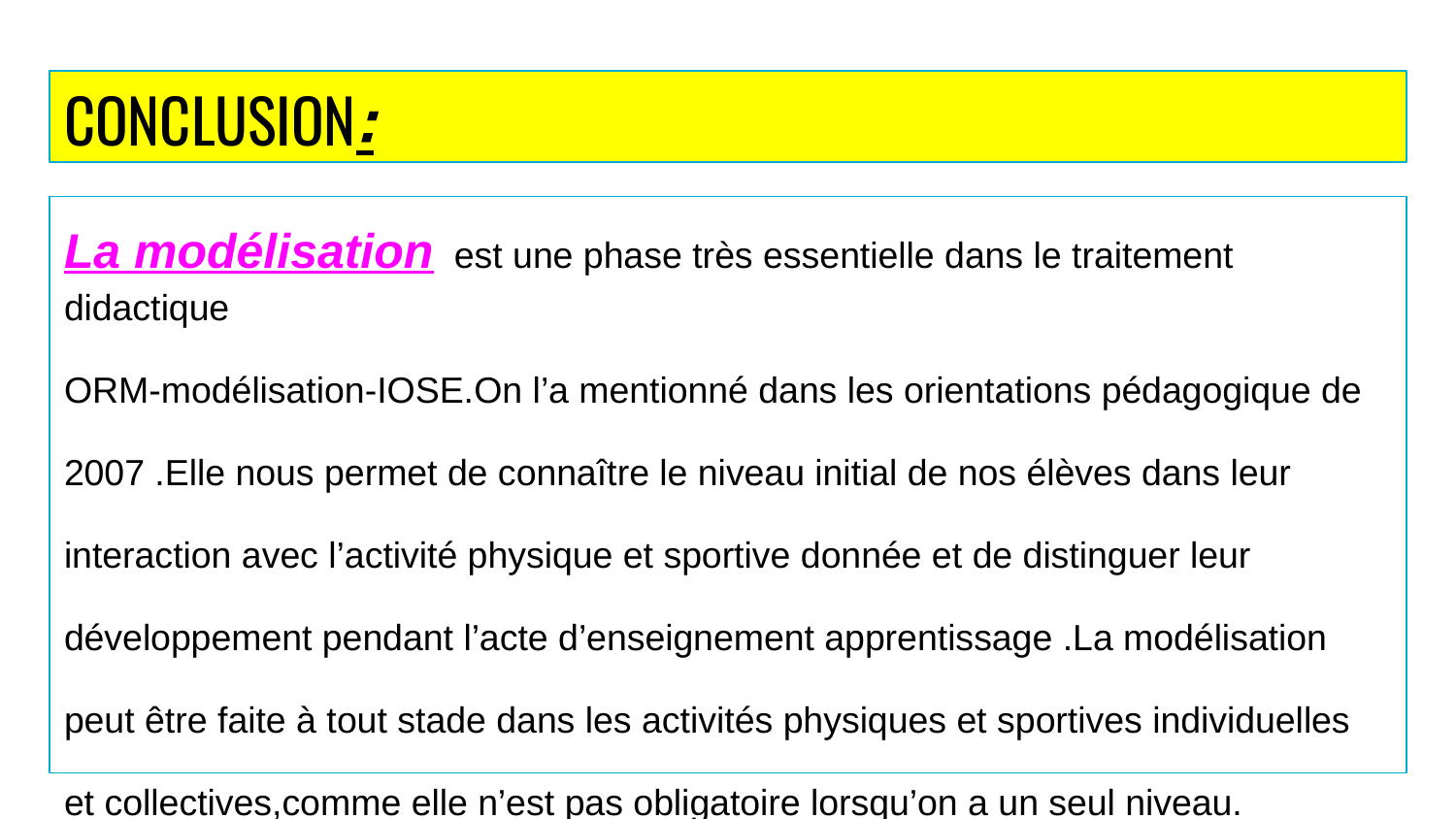

# CONCLUSION:
La modélisation  est une phase très essentielle dans le traitement didactique
ORM-modélisation-IOSE.On l’a mentionné dans les orientations pédagogique de
2007 .Elle nous permet de connaître le niveau initial de nos élèves dans leur
interaction avec l’activité physique et sportive donnée et de distinguer leur
développement pendant l’acte d’enseignement apprentissage .La modélisation
peut être faite à tout stade dans les activités physiques et sportives individuelles
et collectives,comme elle n’est pas obligatoire lorsqu’on a un seul niveau.